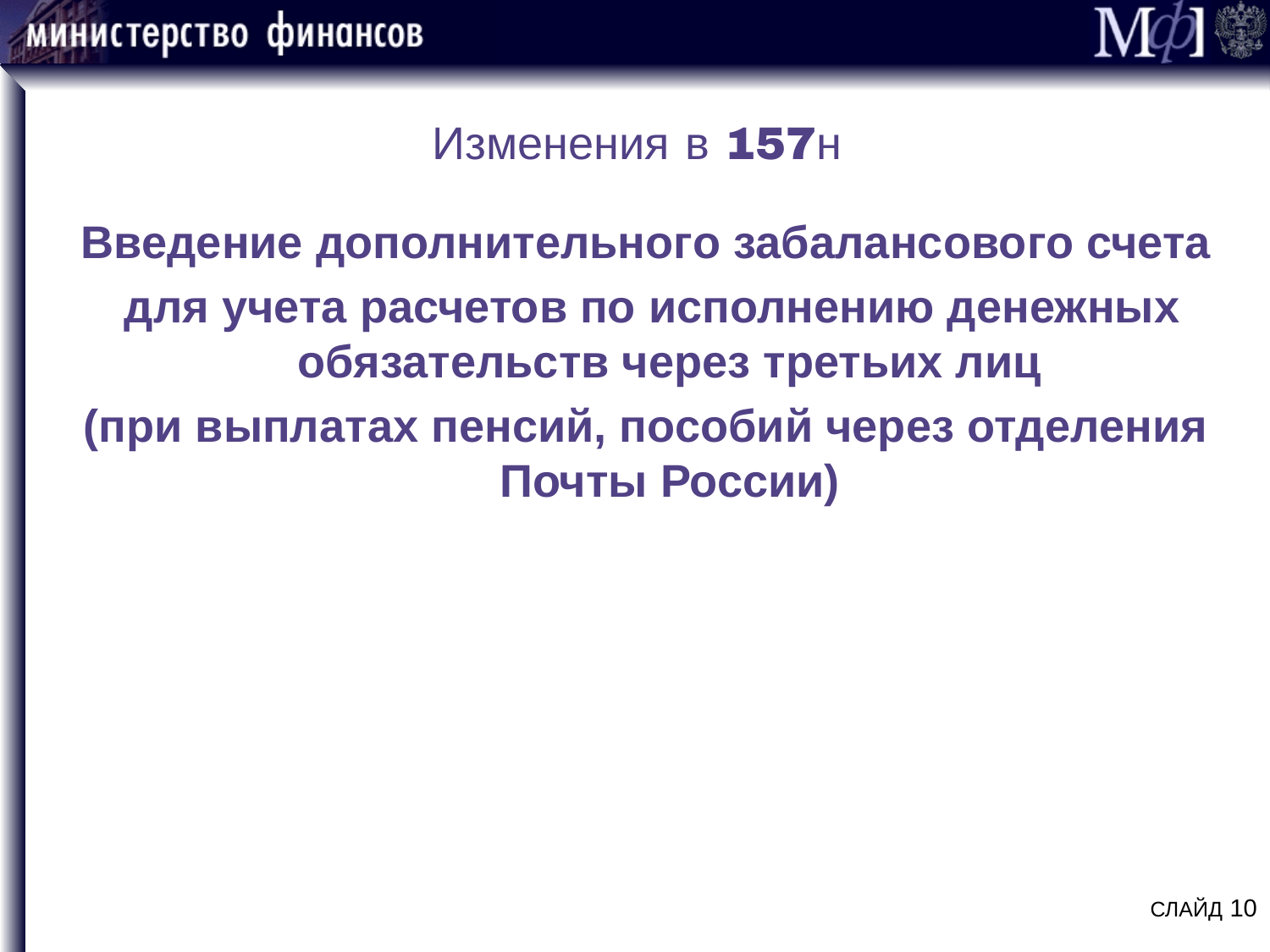

# Изменения в 157н
 Введение дополнительного забалансового счета
 для учета расчетов по исполнению денежных обязательств через третьих лиц
(при выплатах пенсий, пособий через отделения Почты России)

СЛАЙД 10